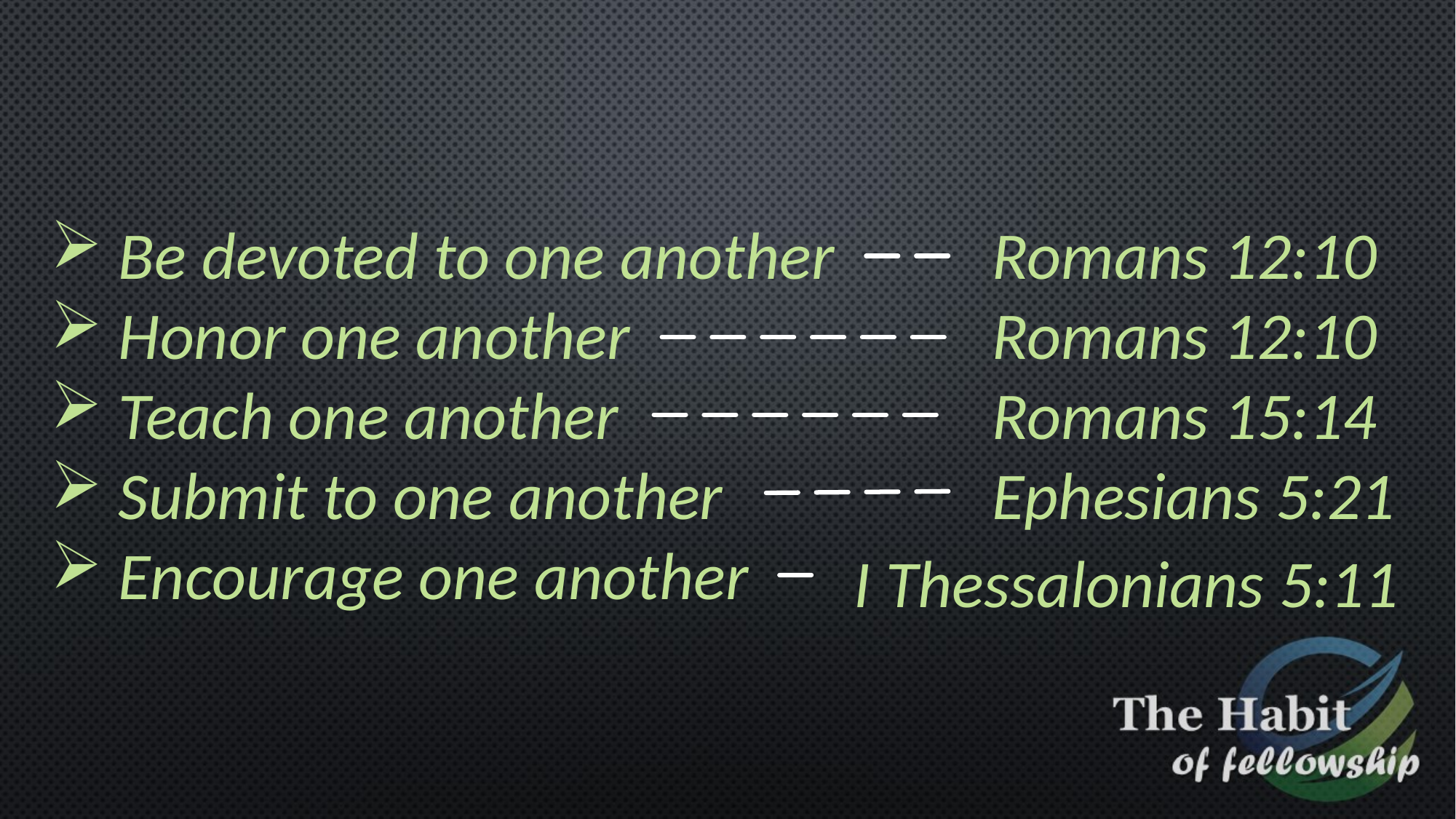

Be devoted to one another
Honor one another
Teach one another
Submit to one another
Encourage one another
Romans 12:10
Romans 12:10
Romans 15:14
Ephesians 5:21
I Thessalonians 5:11